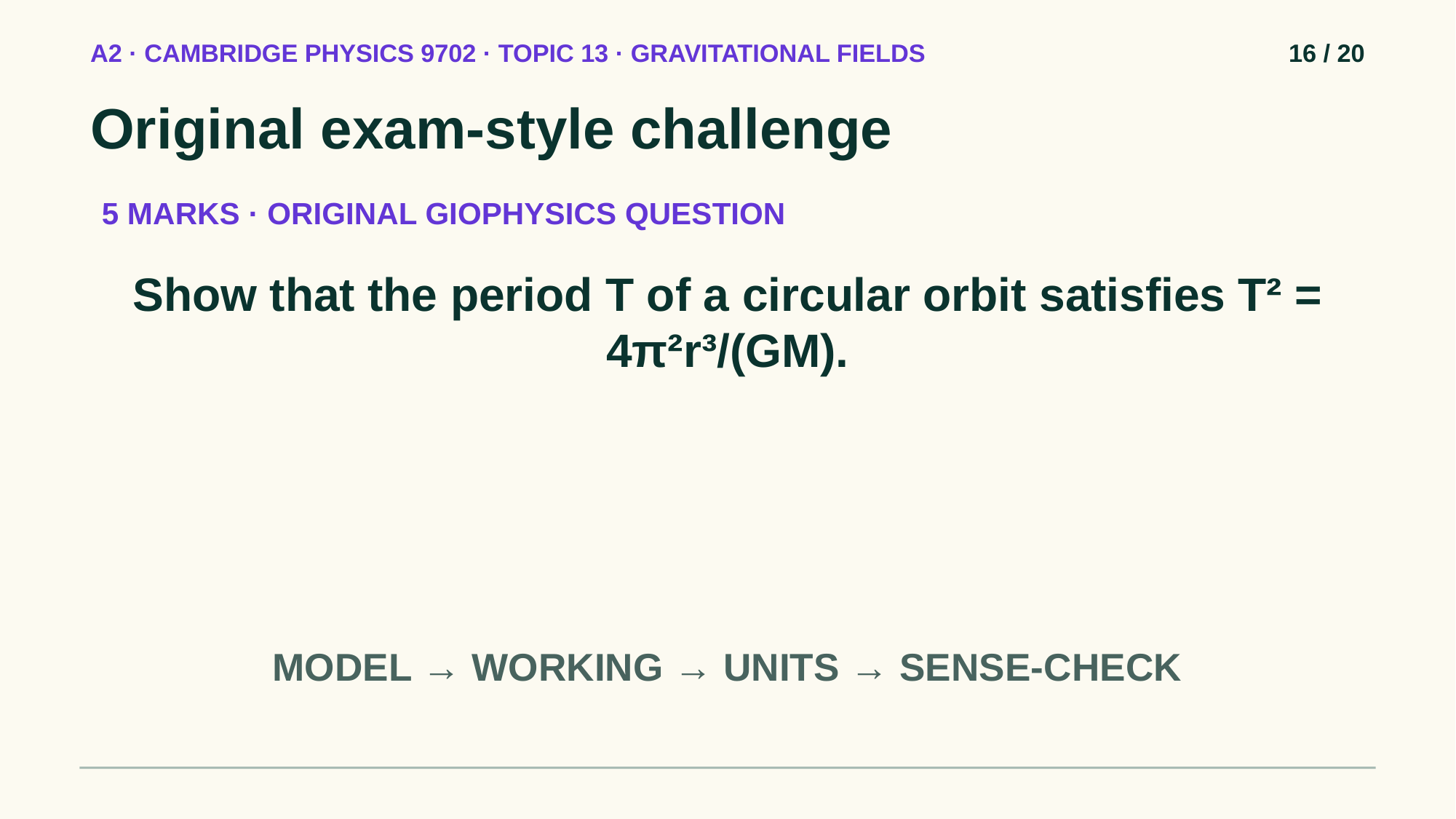

A2 · CAMBRIDGE PHYSICS 9702 · TOPIC 13 · GRAVITATIONAL FIELDS
16 / 20
Original exam-style challenge
5 MARKS · ORIGINAL GIOPHYSICS QUESTION
Show that the period T of a circular orbit satisfies T² = 4π²r³/(GM).
MODEL → WORKING → UNITS → SENSE-CHECK